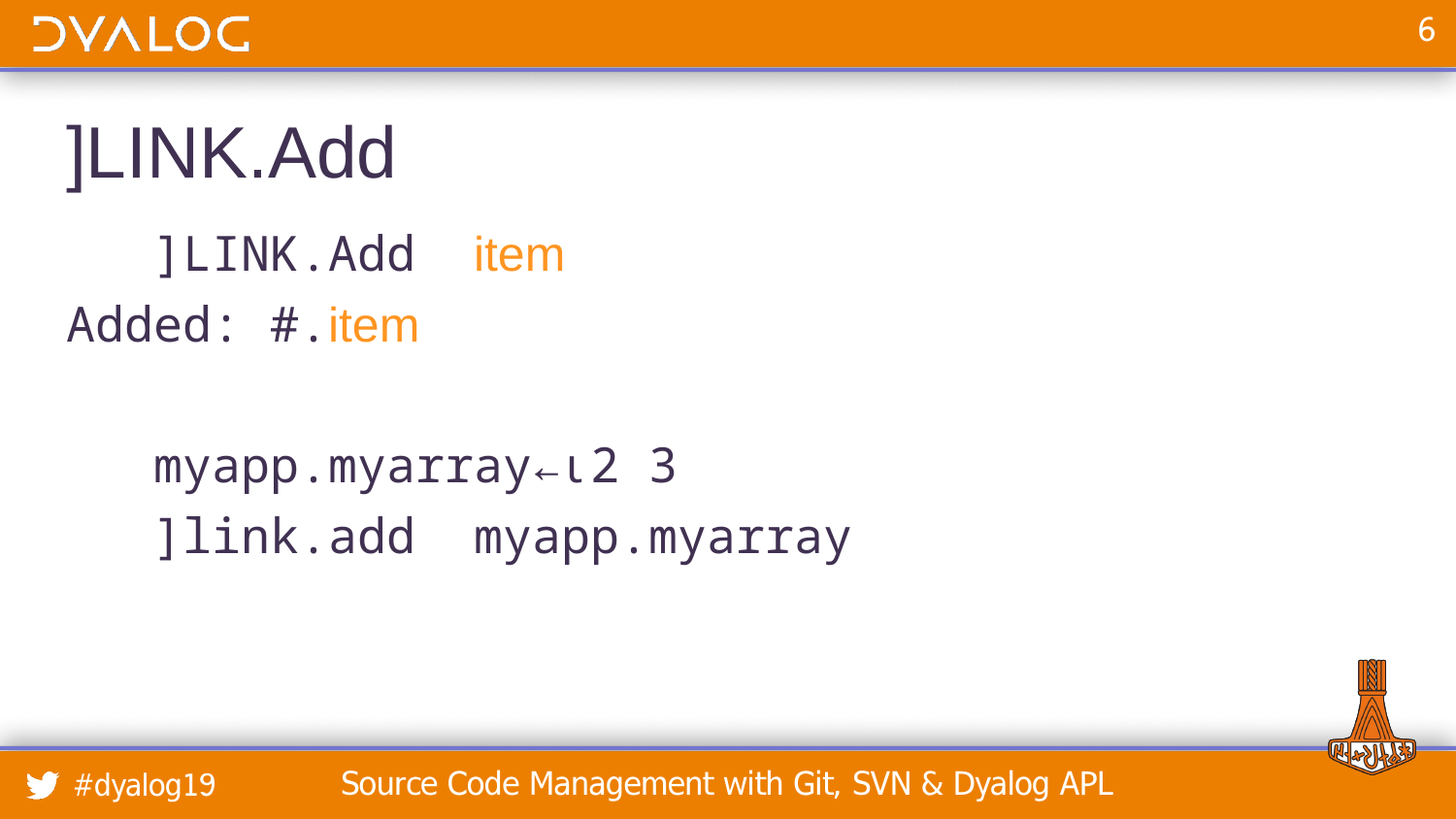

# ]LINK.Add
   ]LINK.Add  item
Added: #.item

   myapp.myarray←⍳2 3
   ]link.add  myapp.myarray